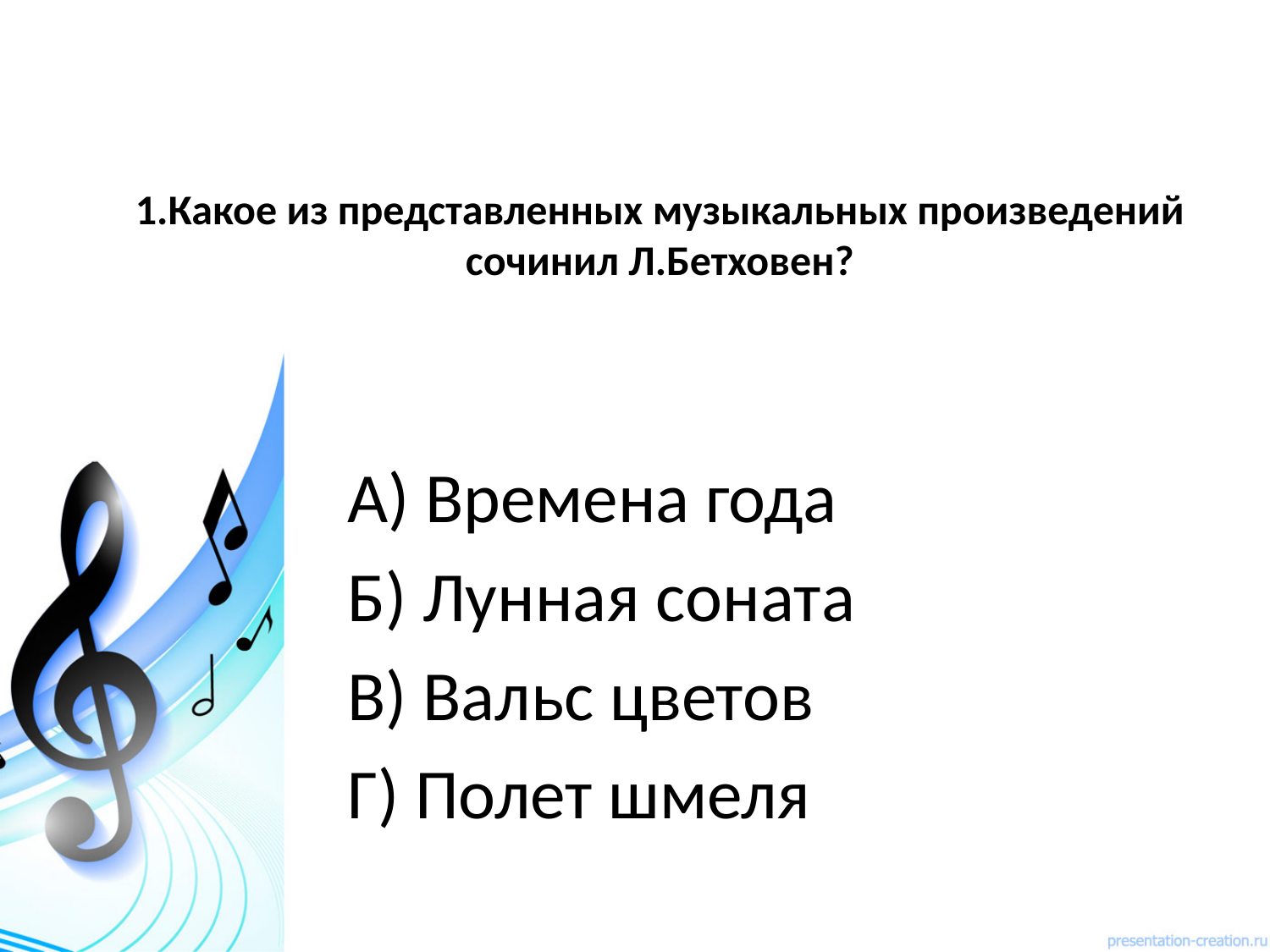

# 1.Какое из представленных музыкальных произведений сочинил Л.Бетховен?
А) Времена года
Б) Лунная соната
В) Вальс цветов
Г) Полет шмеля